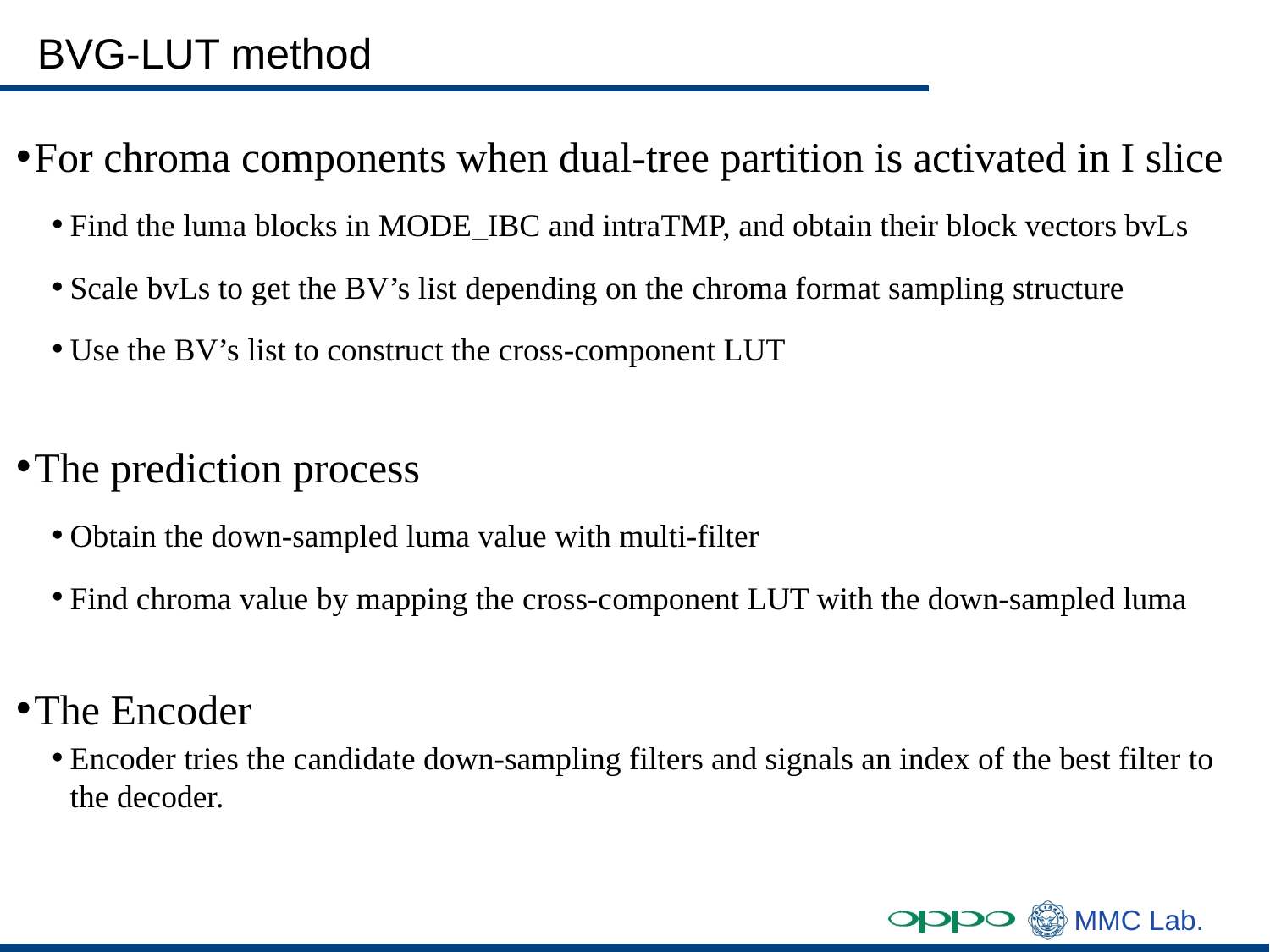

# BVG-LUT method

For chroma components when dual-tree partition is activated in I slice
Find the luma blocks in MODE_IBC and intraTMP, and obtain their block vectors bvLs
Scale bvLs to get the BV’s list depending on the chroma format sampling structure
Use the BV’s list to construct the cross-component LUT

The prediction process
Obtain the down-sampled luma value with multi-filter
Find chroma value by mapping the cross-component LUT with the down-sampled luma

The Encoder
Encoder tries the candidate down-sampling filters and signals an index of the best filter to the decoder.